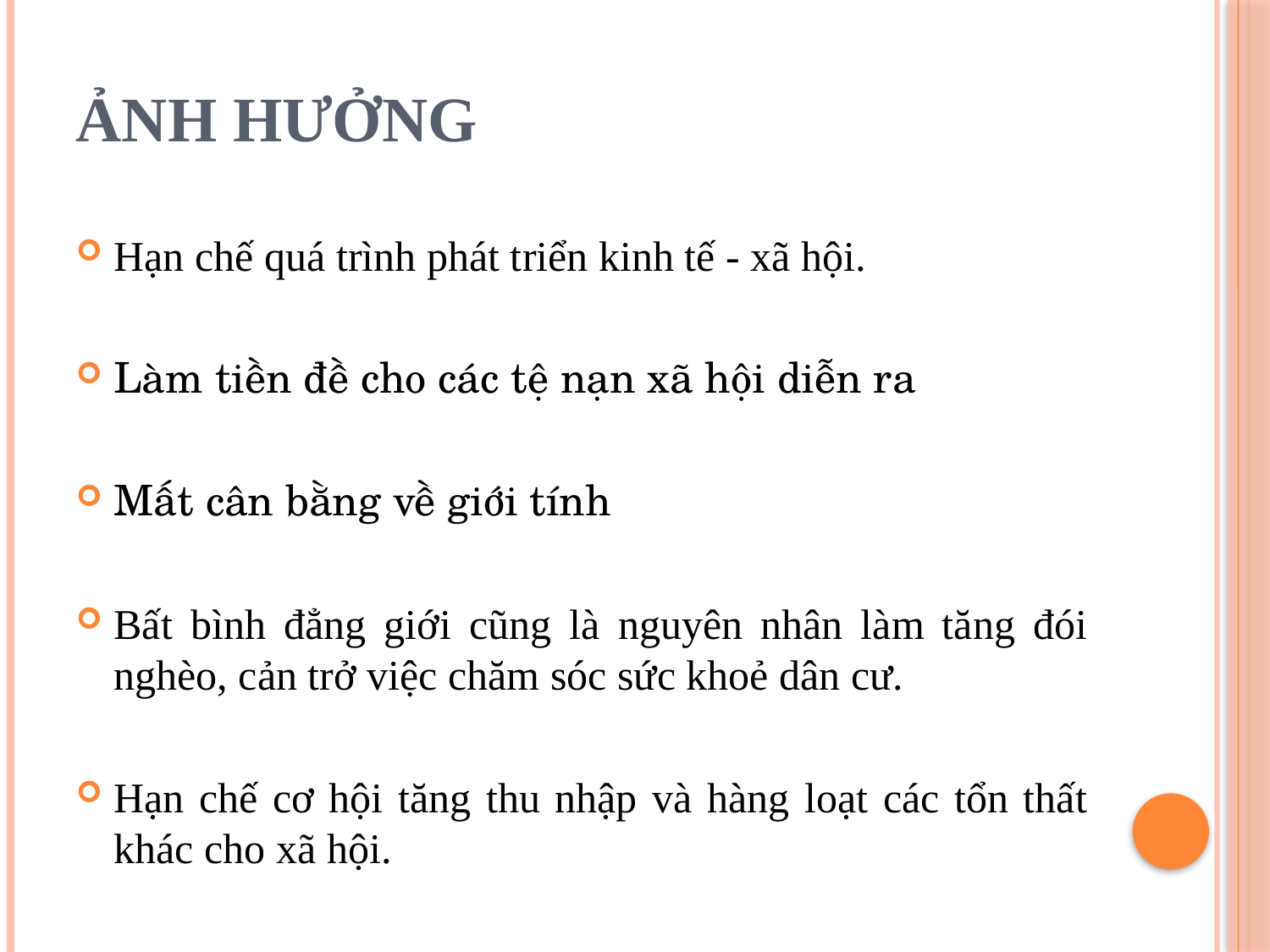

# ẢNH HƯỞNG
Hạn chế quá trình phát triển kinh tế - xã hội.

Làm tiền đề cho các tệ nạn xã hội diễn ra

Mất cân bằng về giới tính

Bất bình đẳng giới cũng là nguyên nhân làm tăng đói nghèo, cản trở việc chăm sóc sức khoẻ dân cư.

Hạn chế cơ hội tăng thu nhập và hàng loạt các tổn thất khác cho xã hội.